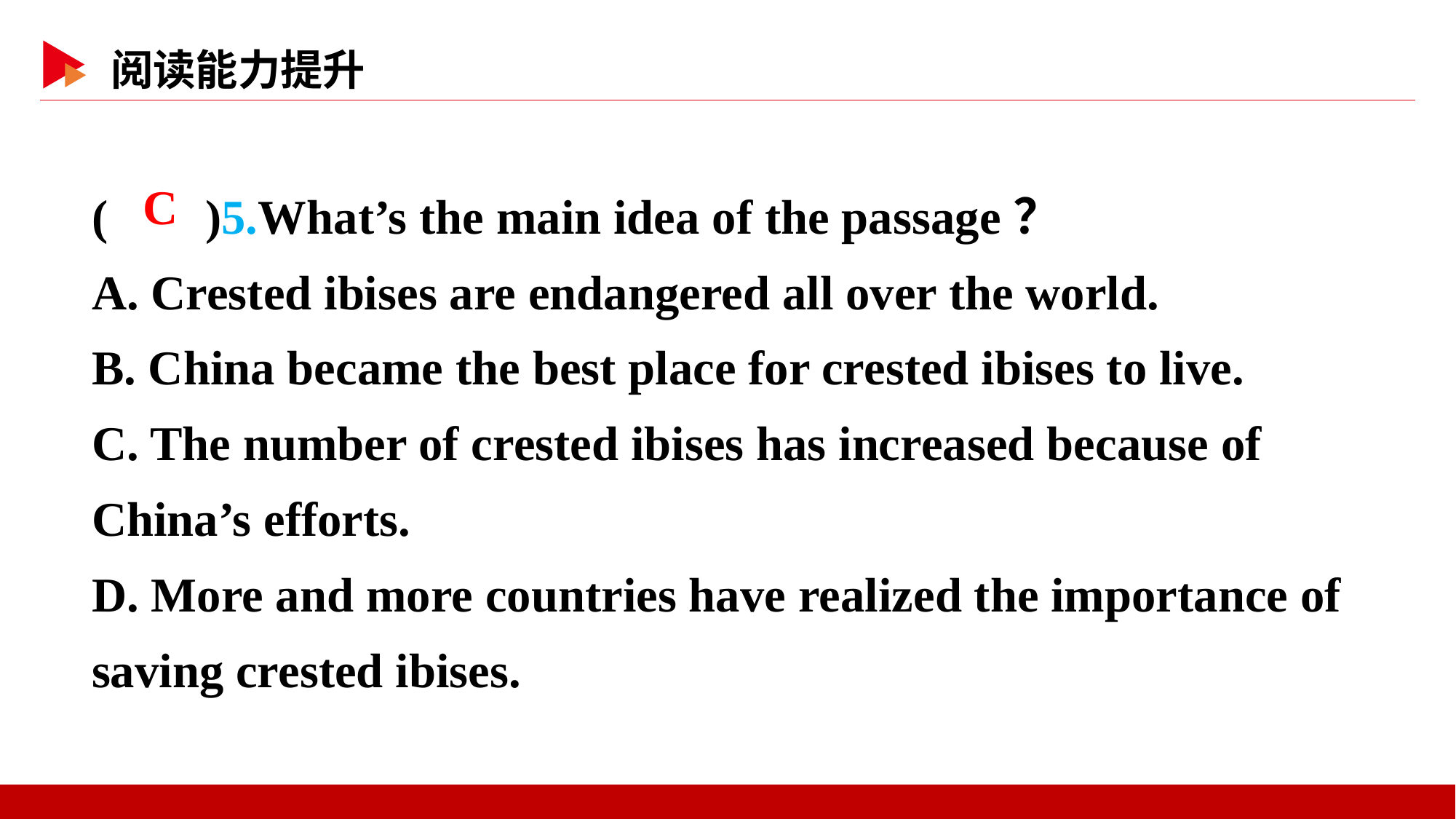

(        )5.What’s the main idea of the passage？
A. Crested ibises are endangered all over the world.
B. China became the best place for crested ibises to live.
C. The number of crested ibises has increased because of China’s efforts.
D. More and more countries have realized the importance of saving crested ibises.
   C